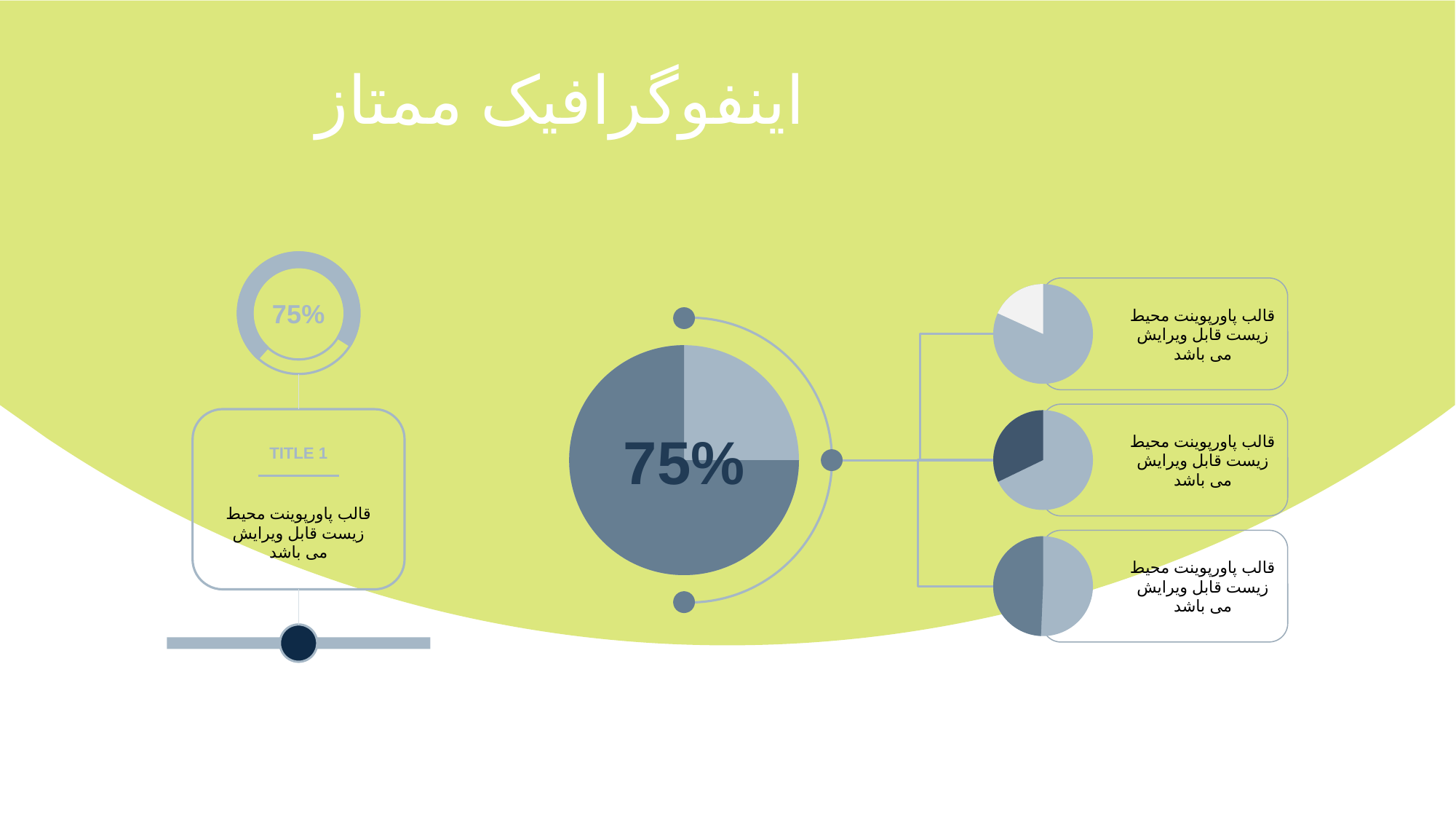

اینفوگرافیک ممتاز

75%
قالب پاورپوینت محیط زیست قابل ویرایش می باشد

75%
قالب پاورپوینت محیط زیست قابل ویرایش می باشد
TITLE 1

قالب پاورپوینت محیط زیست قابل ویرایش می باشد

قالب پاورپوینت محیط زیست قابل ویرایش می باشد